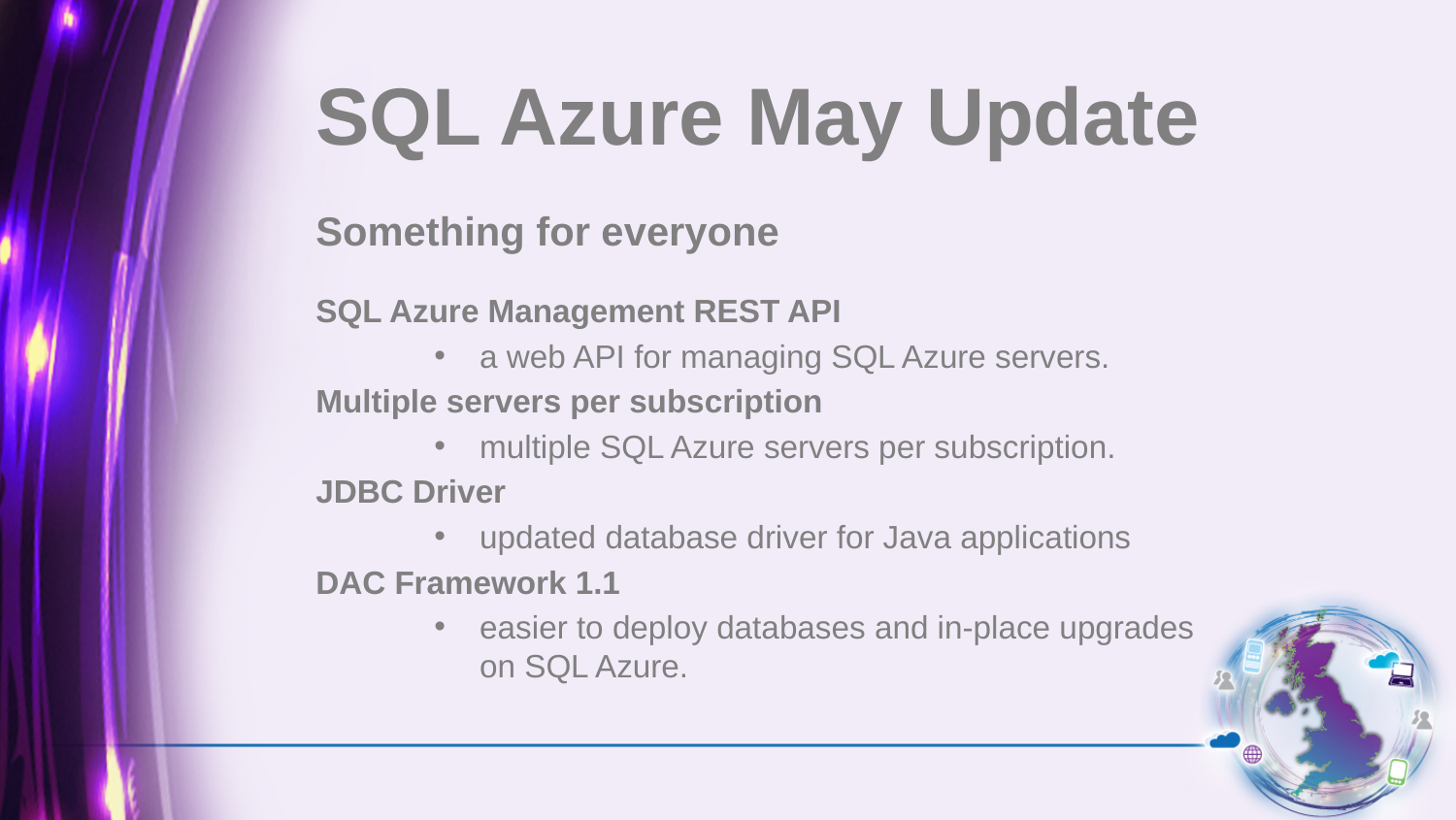

# SQL Azure May Update
Something for everyone
SQL Azure Management REST API
a web API for managing SQL Azure servers.
Multiple servers per subscription
multiple SQL Azure servers per subscription.
JDBC Driver
updated database driver for Java applications
DAC Framework 1.1
easier to deploy databases and in-place upgrades on SQL Azure.